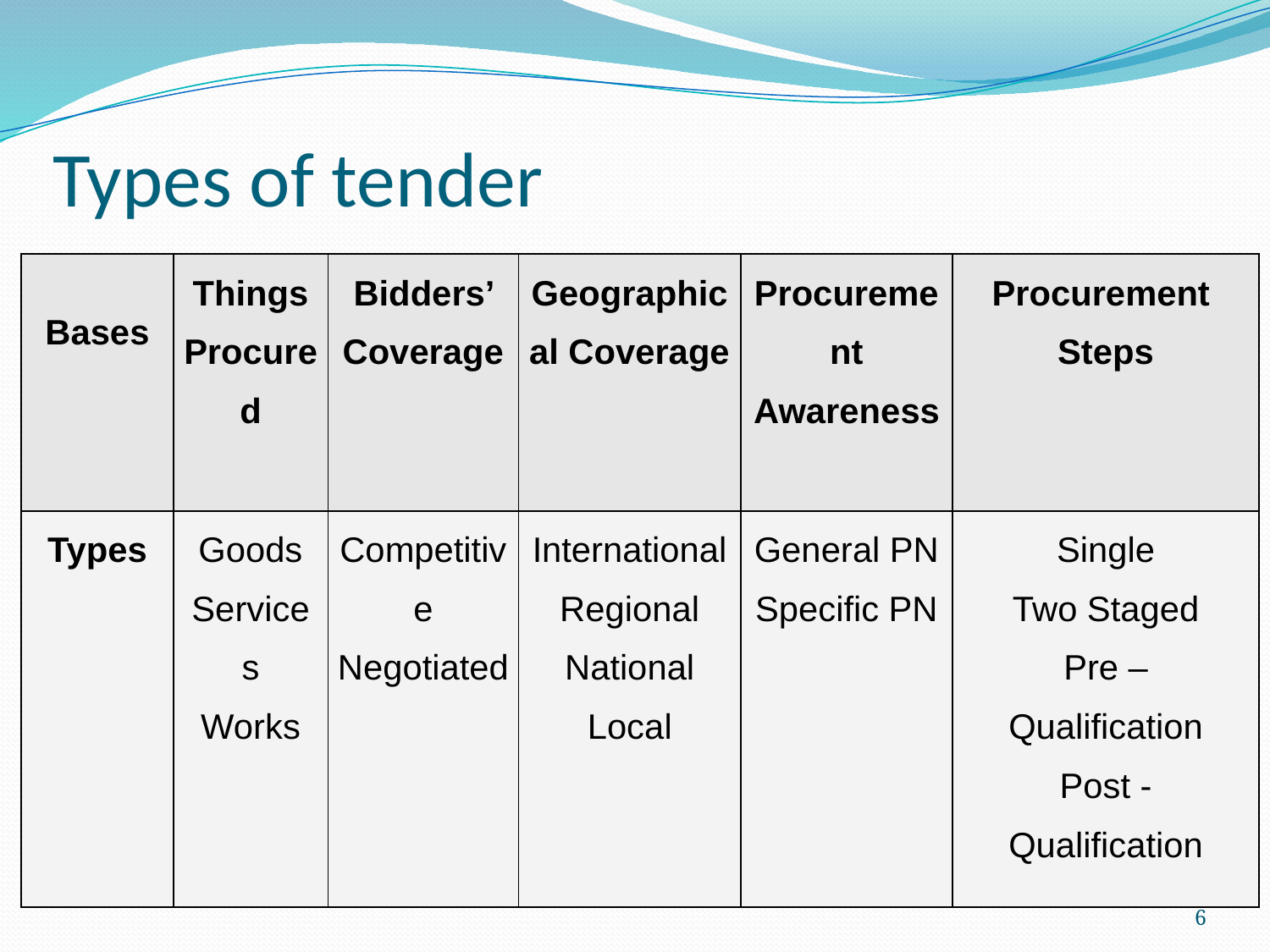

# Types of tender

| Bases | Things Procured | Bidders’ Coverage | Geographical Coverage | Procurement Awareness | Procurement Steps |
| --- | --- | --- | --- | --- | --- |
| Types | Goods Services Works | Competitive Negotiated | International Regional National Local | General PN Specific PN | Single Two Staged Pre – Qualification Post - Qualification |
6